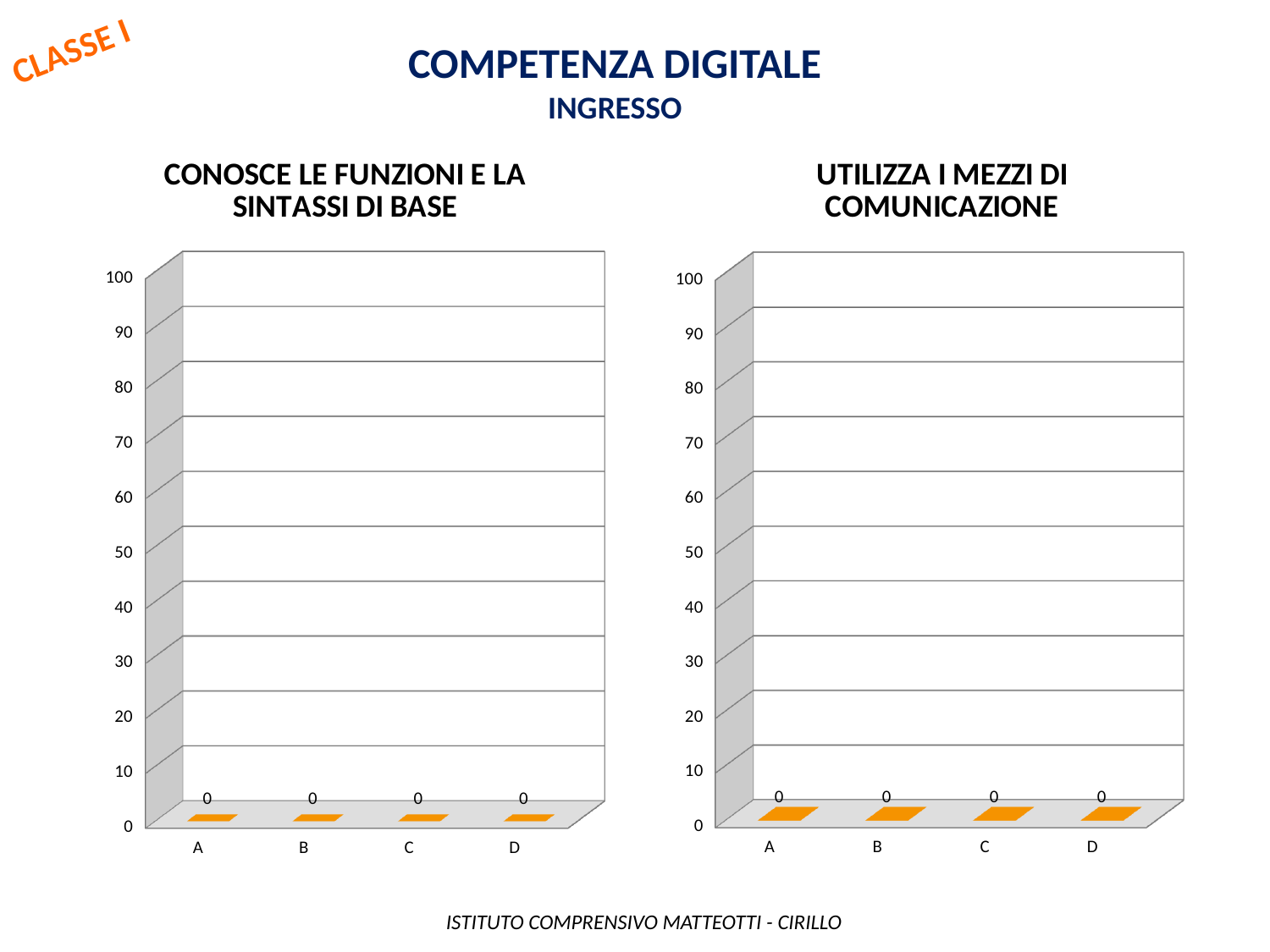

CLASSE I
Competenza digitale
INGRESSO

[unsupported chart]

[unsupported chart]

 ISTITUTO COMPRENSIVO MATTEOTTI - CIRILLO